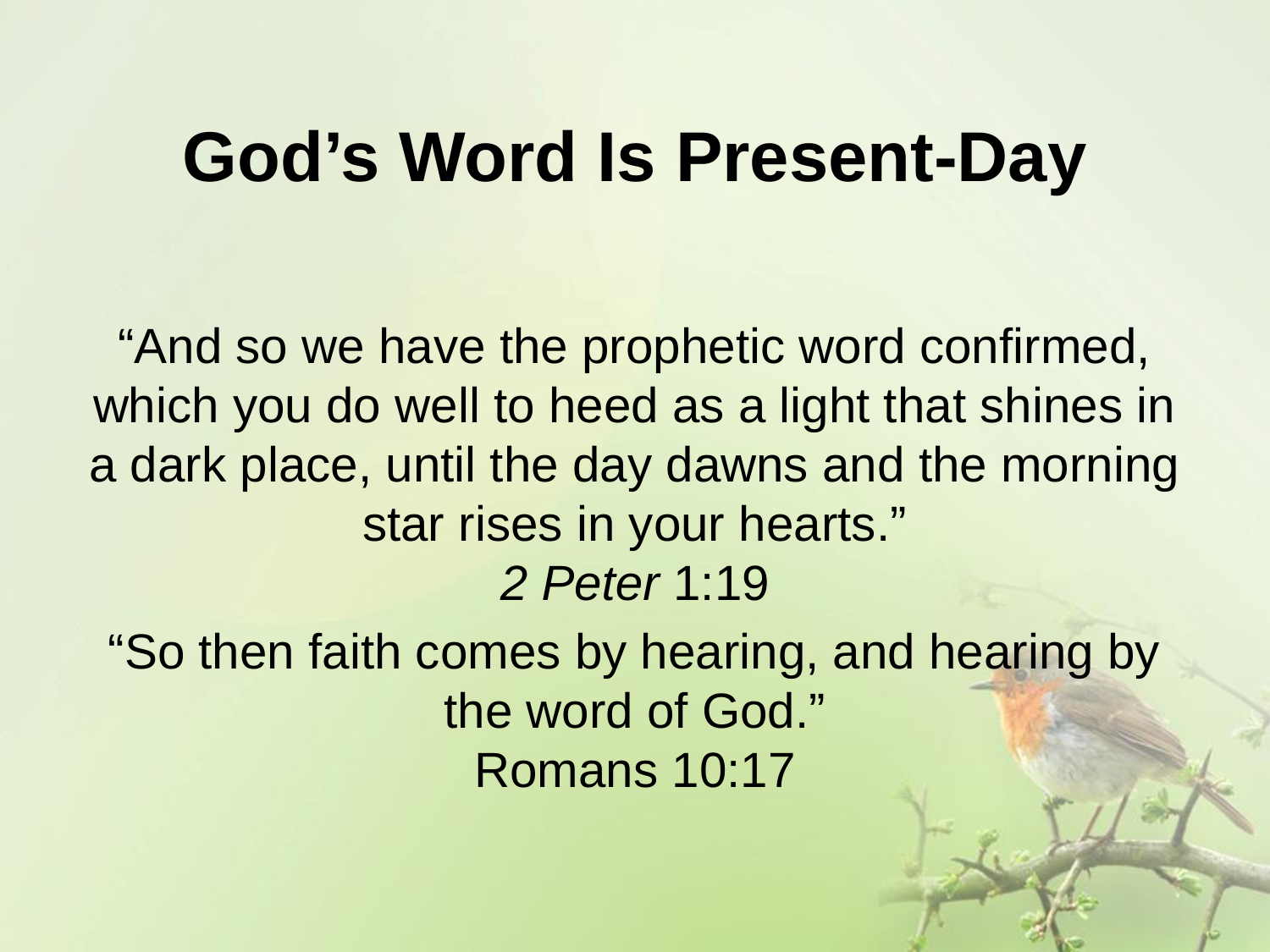

# God’s Word Is Present-Day
“And so we have the prophetic word confirmed, which you do well to heed as a light that shines in a dark place, until the day dawns and the morning star rises in your hearts.”
2 Peter 1:19
“So then faith comes by hearing, and hearing by the word of God.”
Romans 10:17